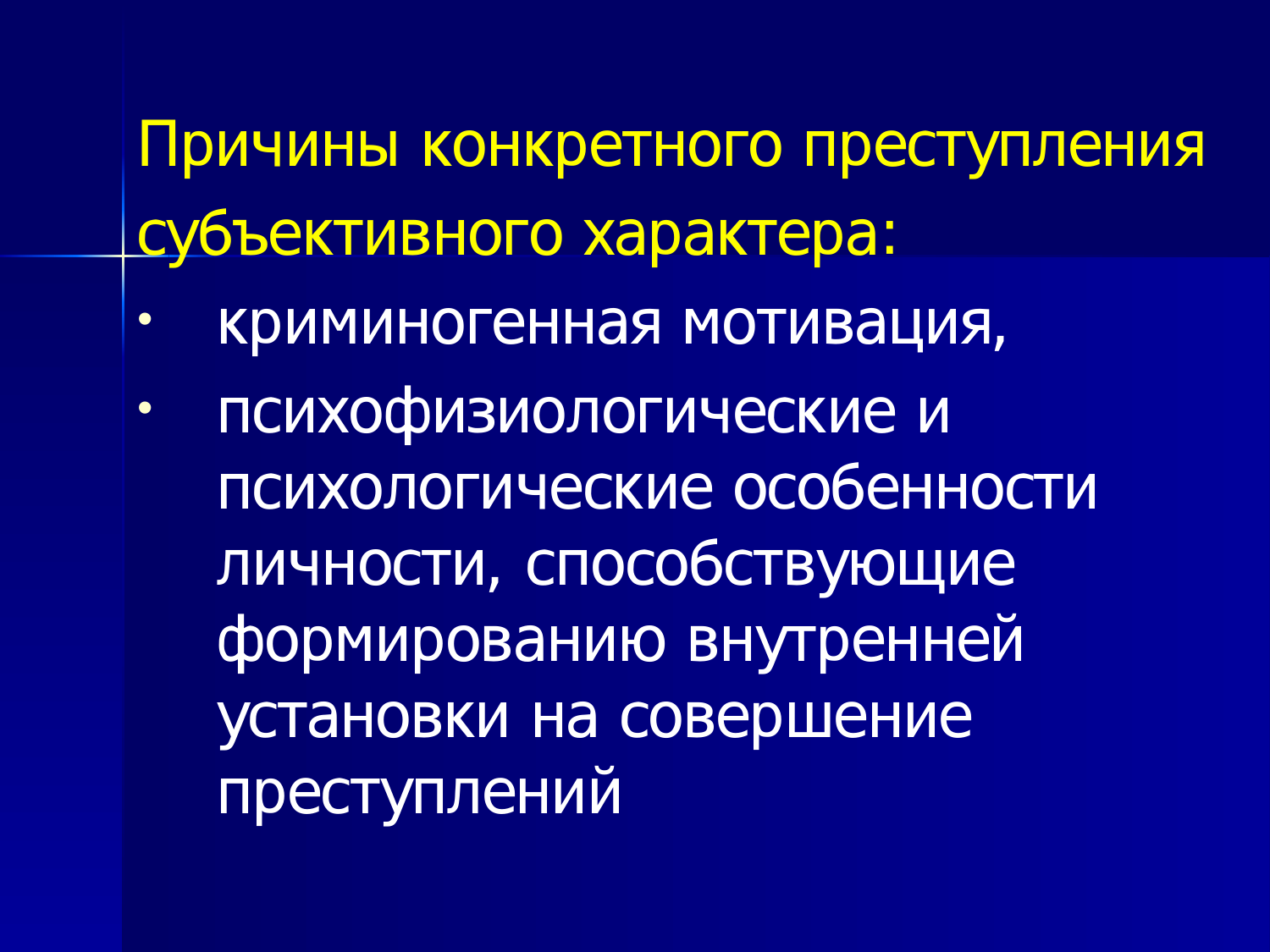

Причины конкретного преступления
субъективного характера:
криминогенная мотивация,
психофизиологические и психологические особенности личности, способствующие формированию внутренней установки на совершение преступлений